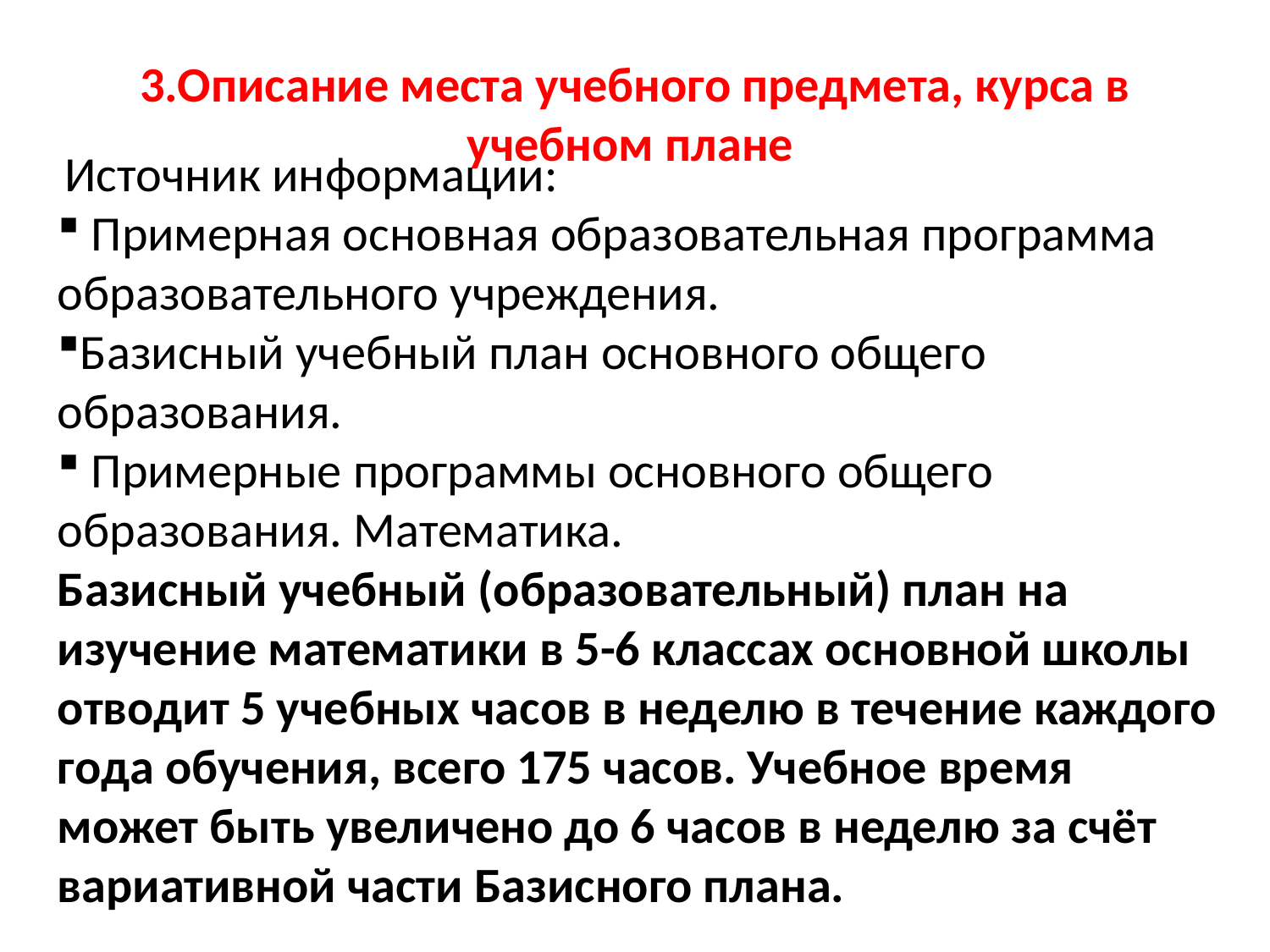

3.Описание места учебного предмета, курса в учебном плане
 Источник информации:
 Примерная основная образовательная программа образовательного учреждения.
Базисный учебный план основного общего образования.
 Примерные программы основного общего образования. Математика.
Базисный учебный (образовательный) план на изучение математики в 5-6 классах основной школы отводит 5 учебных часов в неделю в течение каждого года обучения, всего 175 часов. Учебное время может быть увеличено до 6 часов в неделю за счёт вариативной части Базисного плана.